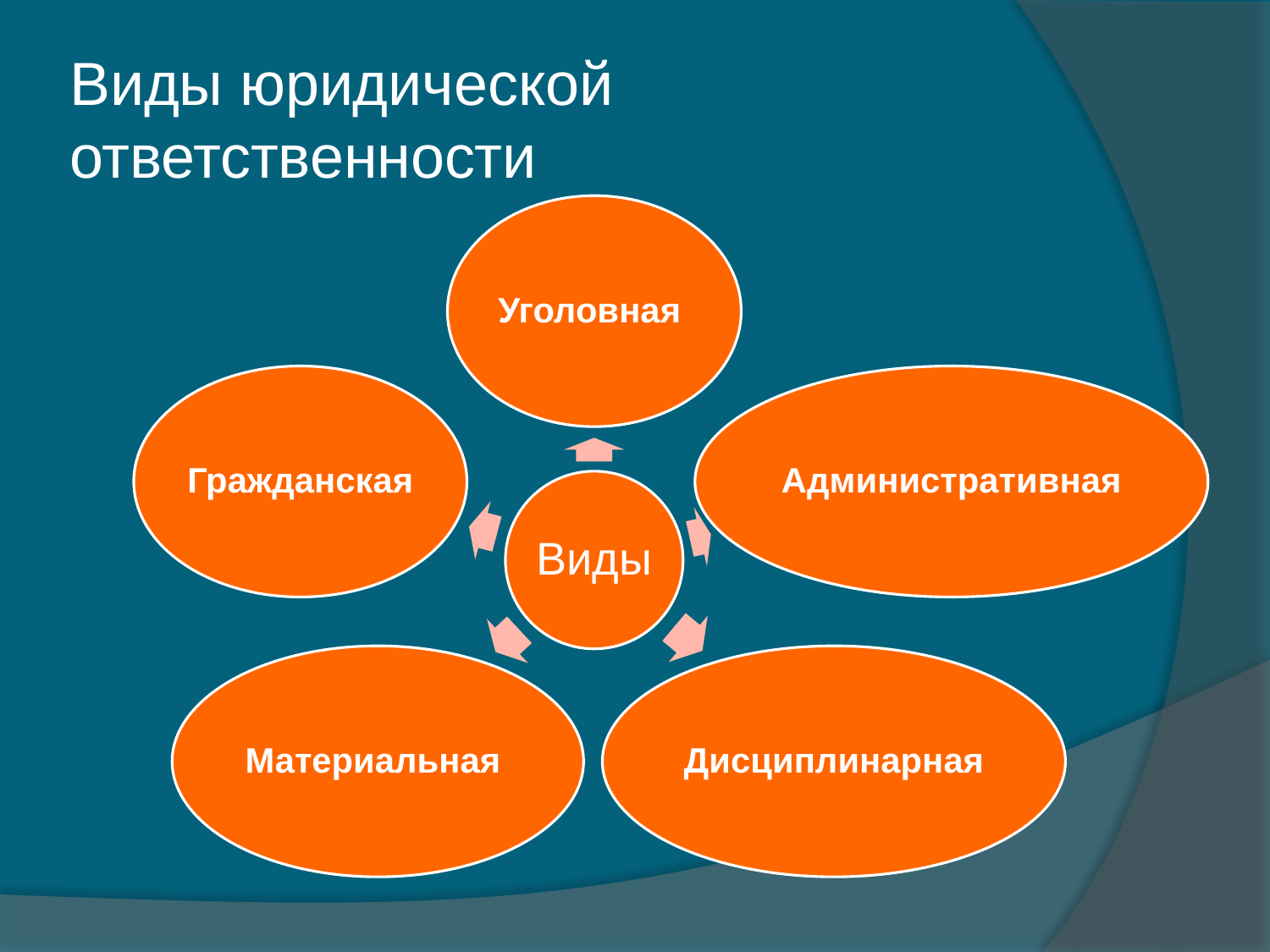

# Виды юридической ответственности
Виды

Уголовная

Административная

Дисциплинарная

Материальная

Гражданская